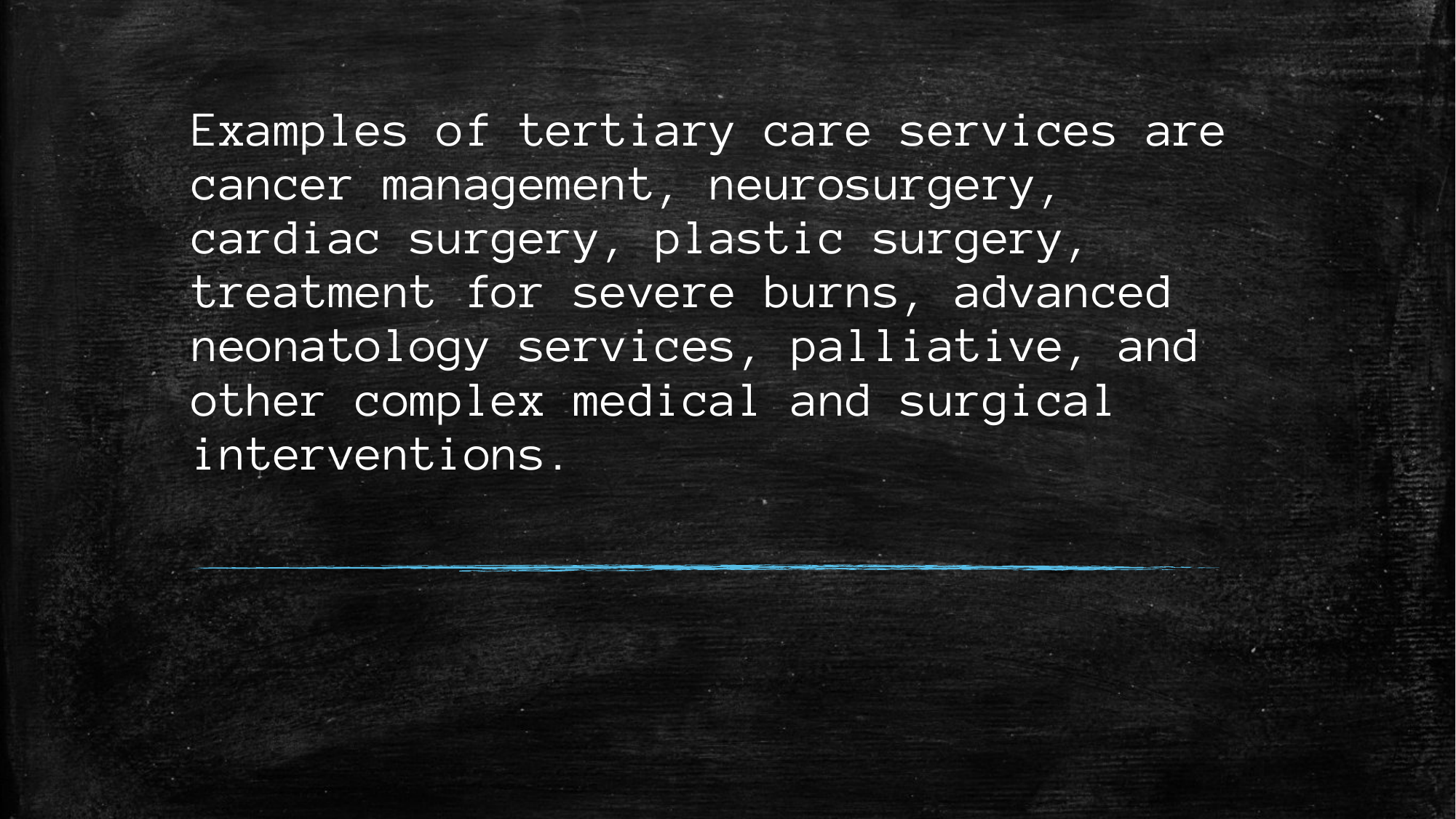

# Examples of tertiary care services are cancer management, neurosurgery, cardiac surgery, plastic surgery, treatment for severe burns, advanced neonatology services, palliative, and other complex medical and surgical interventions.